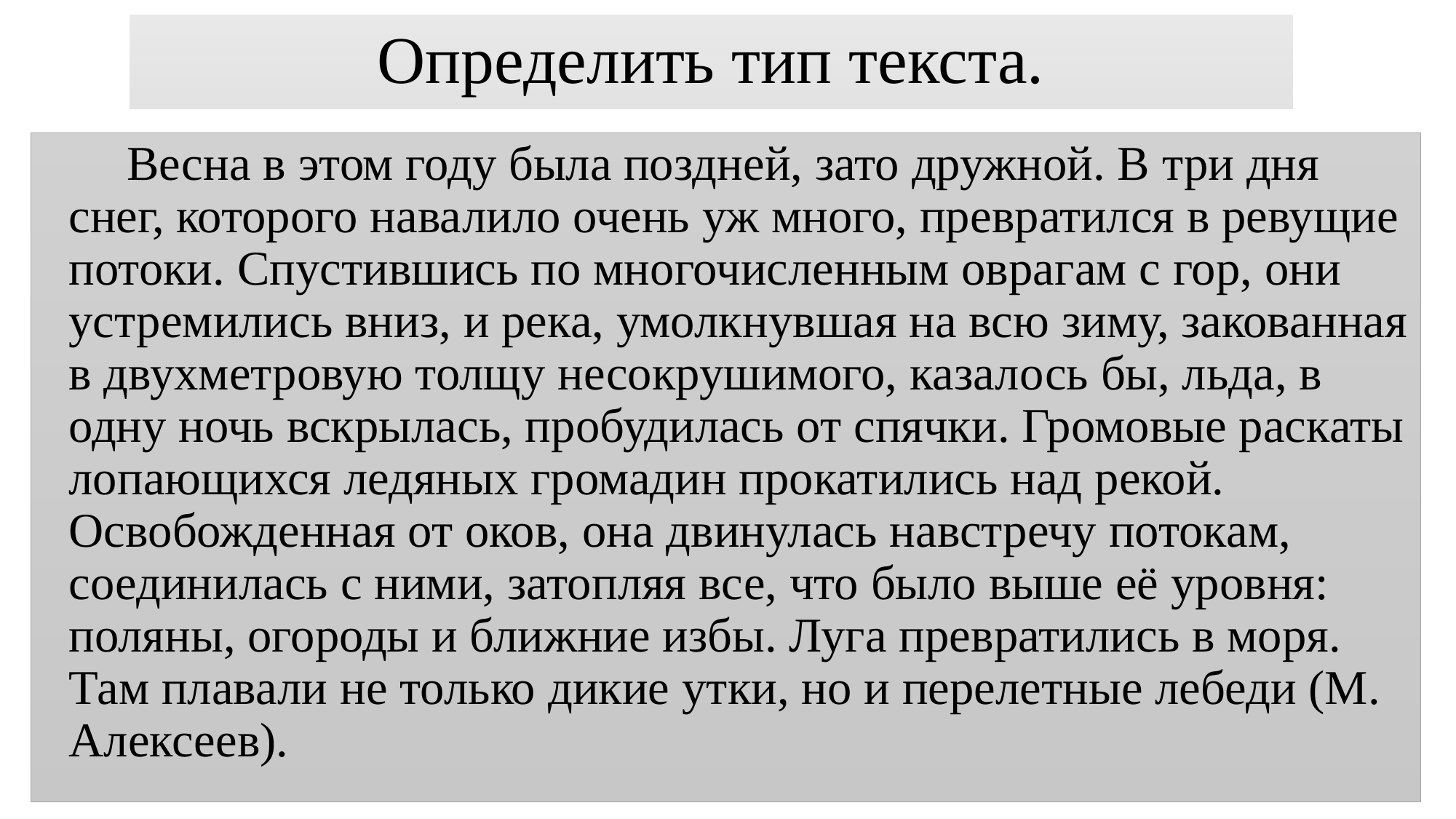

# Определить тип текста.
Весна в этом году была поздней, зато дружной. В три дня снег, которого навалило очень уж много, превратился в ревущие потоки. Спустившись по многочисленным оврагам с гор, они устремились вниз, и река, умолкнувшая на всю зиму, закованная в двухметровую толщу несокрушимого, казалось бы, льда, в одну ночь вскрылась, пробудилась от спячки. Громовые раскаты лопающихся ледяных громадин прокатились над рекой. Освобожденная от оков, она двинулась навстречу потокам, соединилась с ними, затопляя все, что было выше её уровня: поляны, огороды и ближние избы. Луга превратились в моря. Там плавали не только дикие утки, но и перелетные лебеди (М. Алексеев).